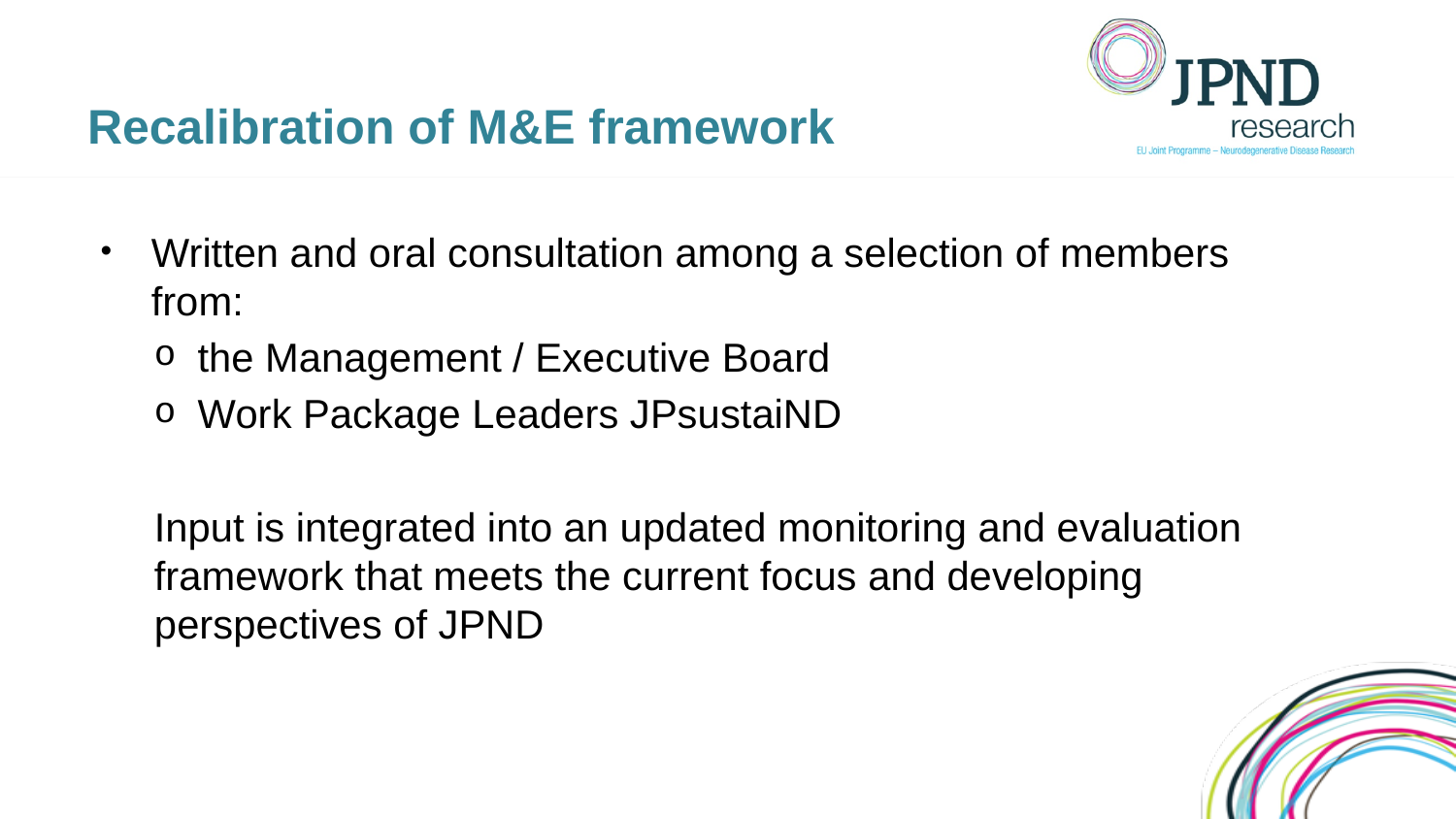

# Recalibration of M&E framework
Written and oral consultation among a selection of members from:
the Management / Executive Board
Work Package Leaders JPsustaiND

Input is integrated into an updated monitoring and evaluation framework that meets the current focus and developing perspectives of JPND